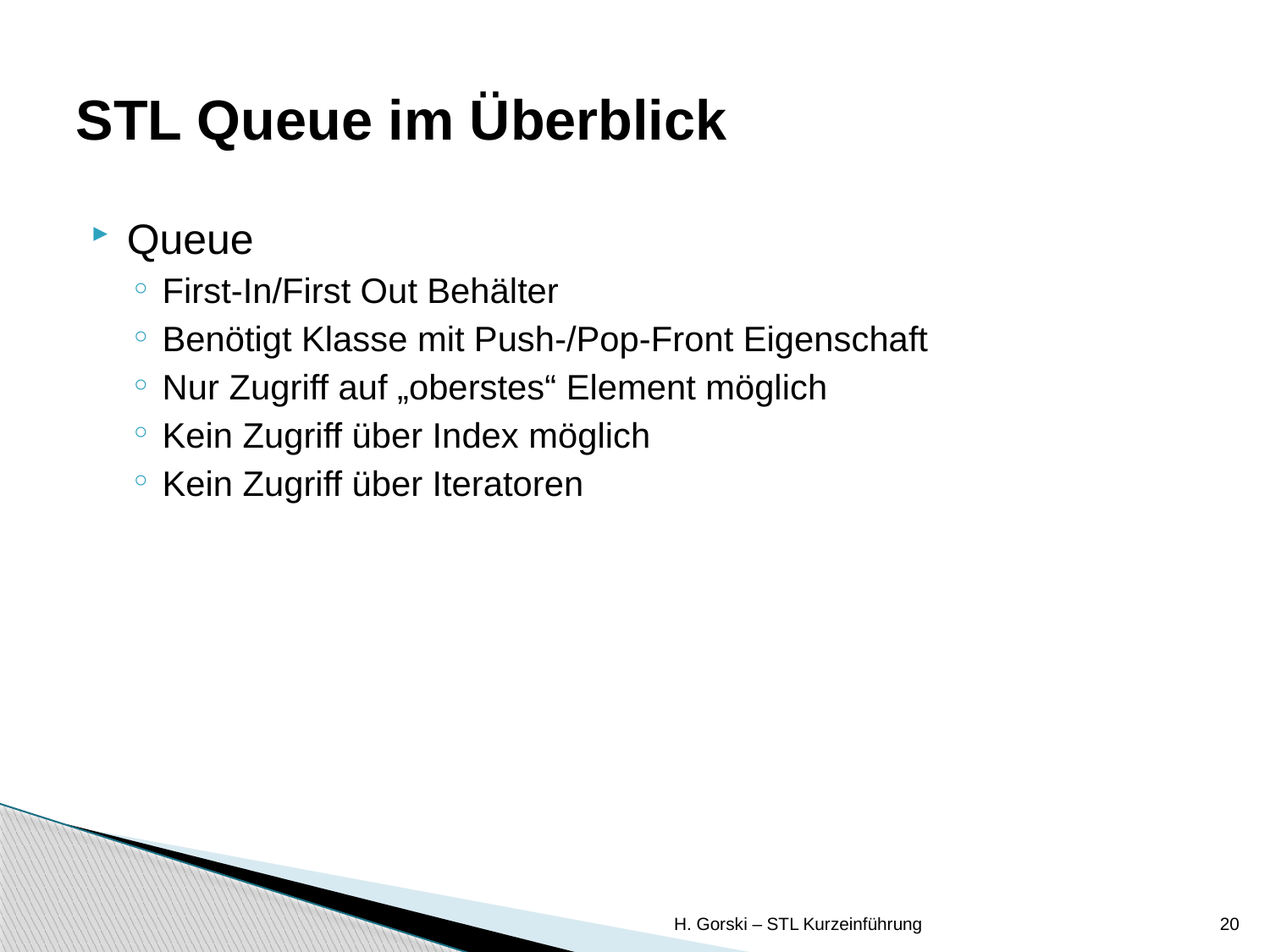

# STL Queue im Überblick
Queue
First-In/First Out Behälter
Benötigt Klasse mit Push-/Pop-Front Eigenschaft
Nur Zugriff auf „oberstes“ Element möglich
Kein Zugriff über Index möglich
Kein Zugriff über Iteratoren
H. Gorski – STL Kurzeinführung
20